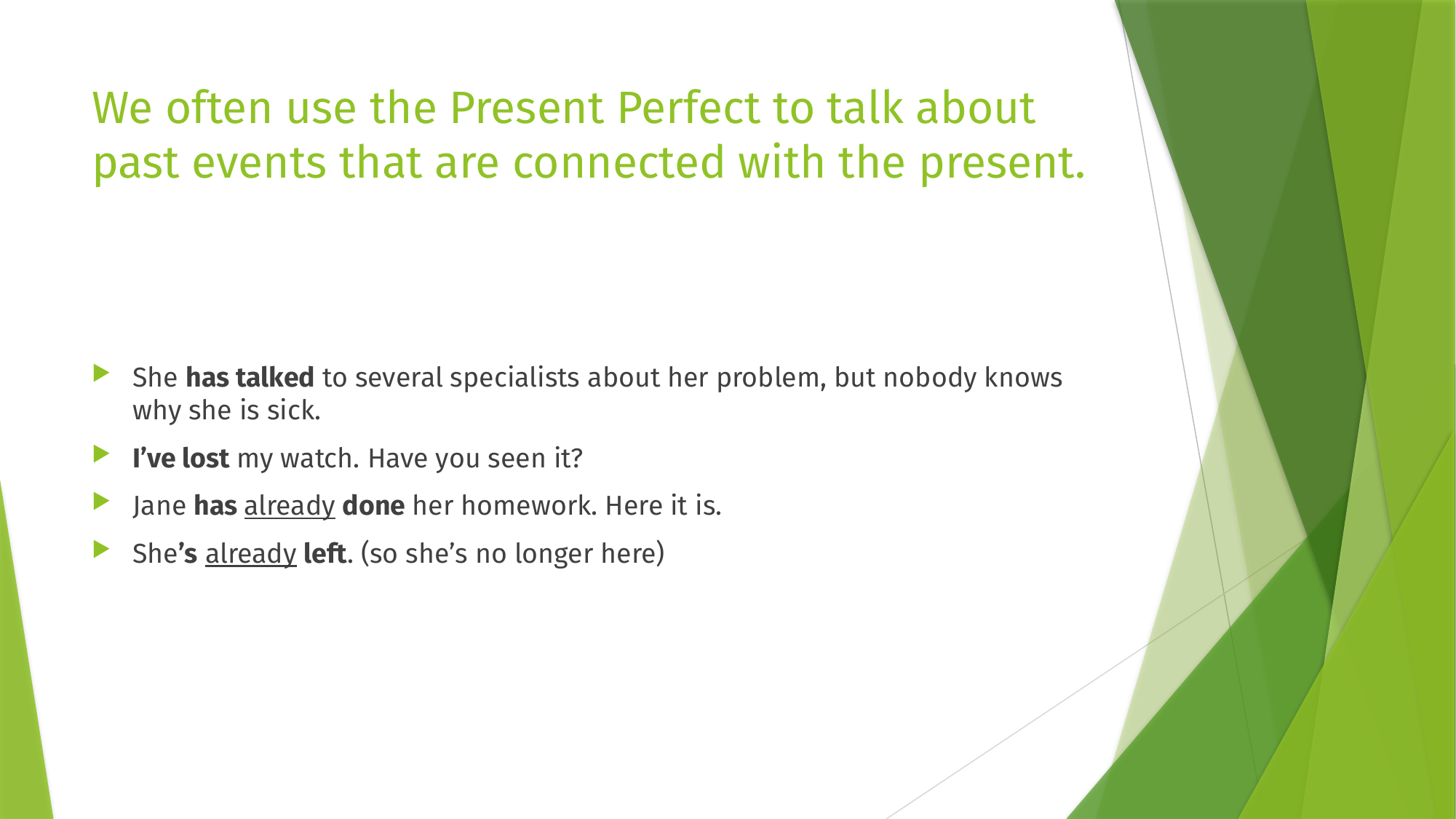

# We often use the Present Perfect to talk about past events that are connected with the present.

She has talked to several specialists about her problem, but nobody knows why she is sick.
I’ve lost my watch. Have you seen it?
Jane has already done her homework. Here it is.
She’s already left. (so she’s no longer here)